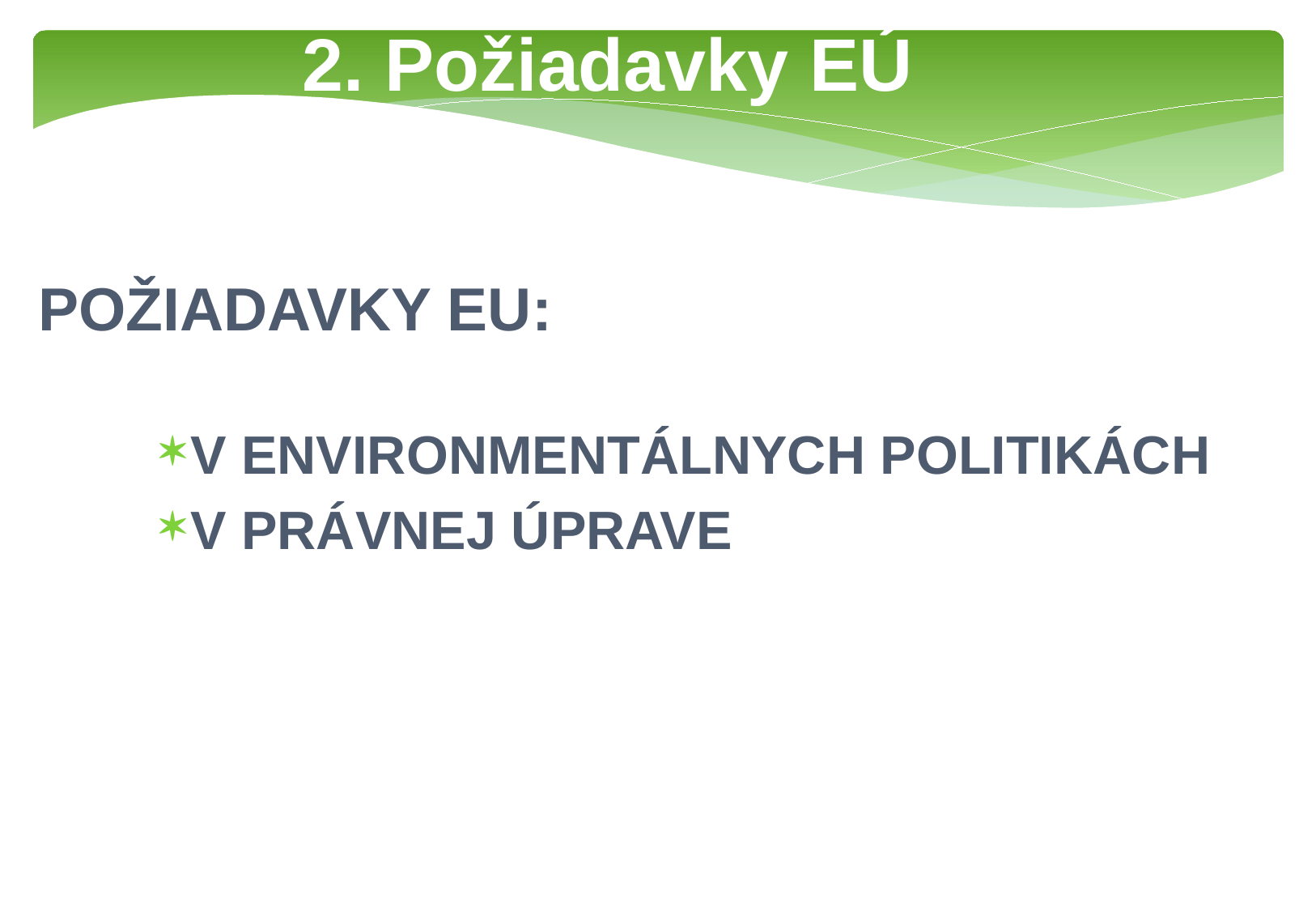

2. Požiadavky EÚ
POŽIADAVKY EU:

V ENVIRONMENTÁLNYCH POLITIKÁCH
V PRÁVNEJ ÚPRAVE